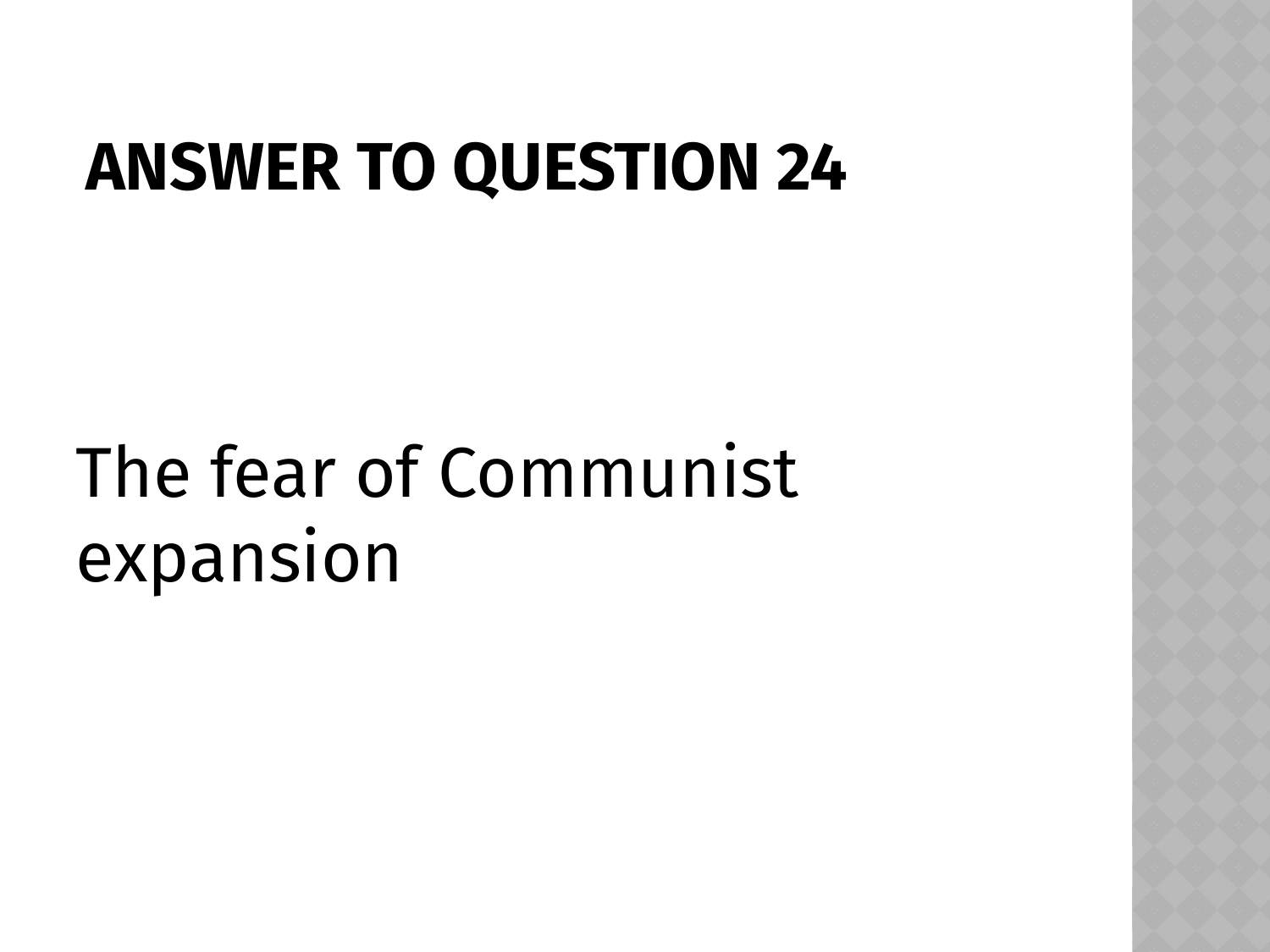

# Answer to Question 24

The fear of Communist expansion